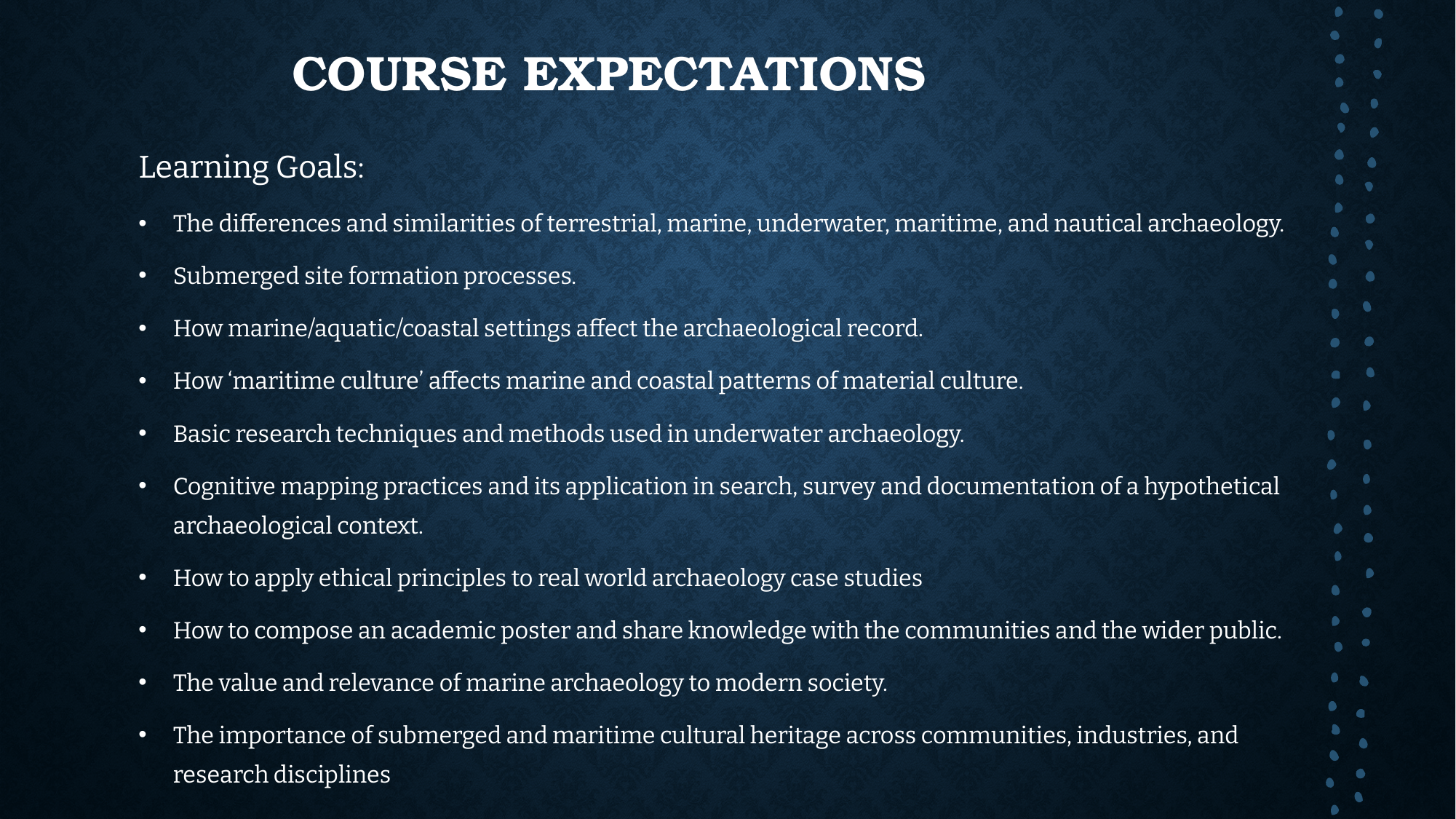

# Course Expectations
Learning Goals:
The differences and similarities of terrestrial, marine, underwater, maritime, and nautical archaeology.
Submerged site formation processes.
How marine/aquatic/coastal settings affect the archaeological record.
How ‘maritime culture’ affects marine and coastal patterns of material culture.
Basic research techniques and methods used in underwater archaeology.
Cognitive mapping practices and its application in search, survey and documentation of a hypothetical archaeological context.
How to apply ethical principles to real world archaeology case studies
How to compose an academic poster and share knowledge with the communities and the wider public.
The value and relevance of marine archaeology to modern society.
The importance of submerged and maritime cultural heritage across communities, industries, and research disciplines